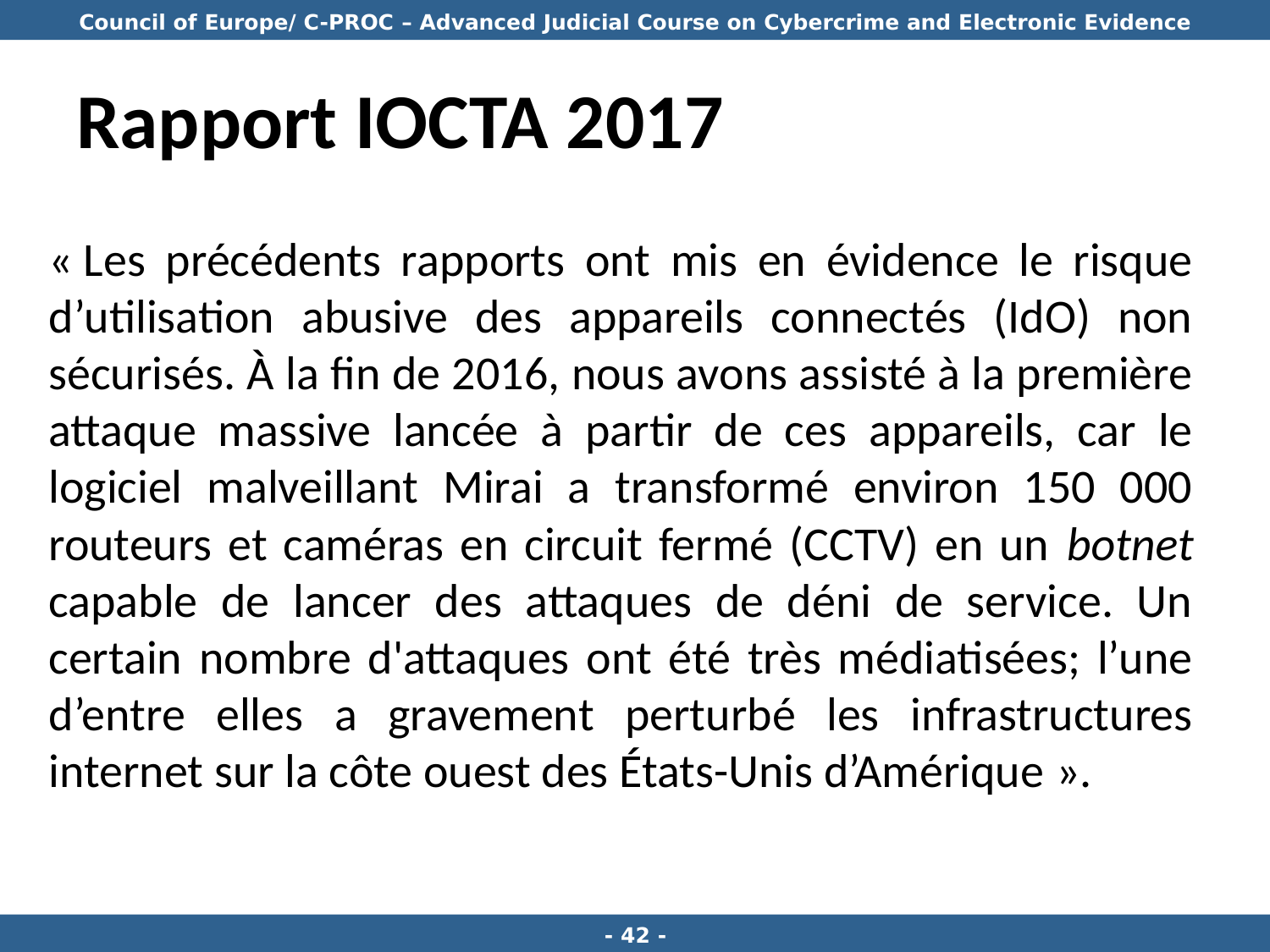

# Rapport IOCTA 2017
« Les précédents rapports ont mis en évidence le risque d’utilisation abusive des appareils connectés (IdO) non sécurisés. À la fin de 2016, nous avons assisté à la première attaque massive lancée à partir de ces appareils, car le logiciel malveillant Mirai a transformé environ 150 000 routeurs et caméras en circuit fermé (CCTV) en un botnet capable de lancer des attaques de déni de service. Un certain nombre d'attaques ont été très médiatisées; l’une d’entre elles a gravement perturbé les infrastructures internet sur la côte ouest des États-Unis d’Amérique ».